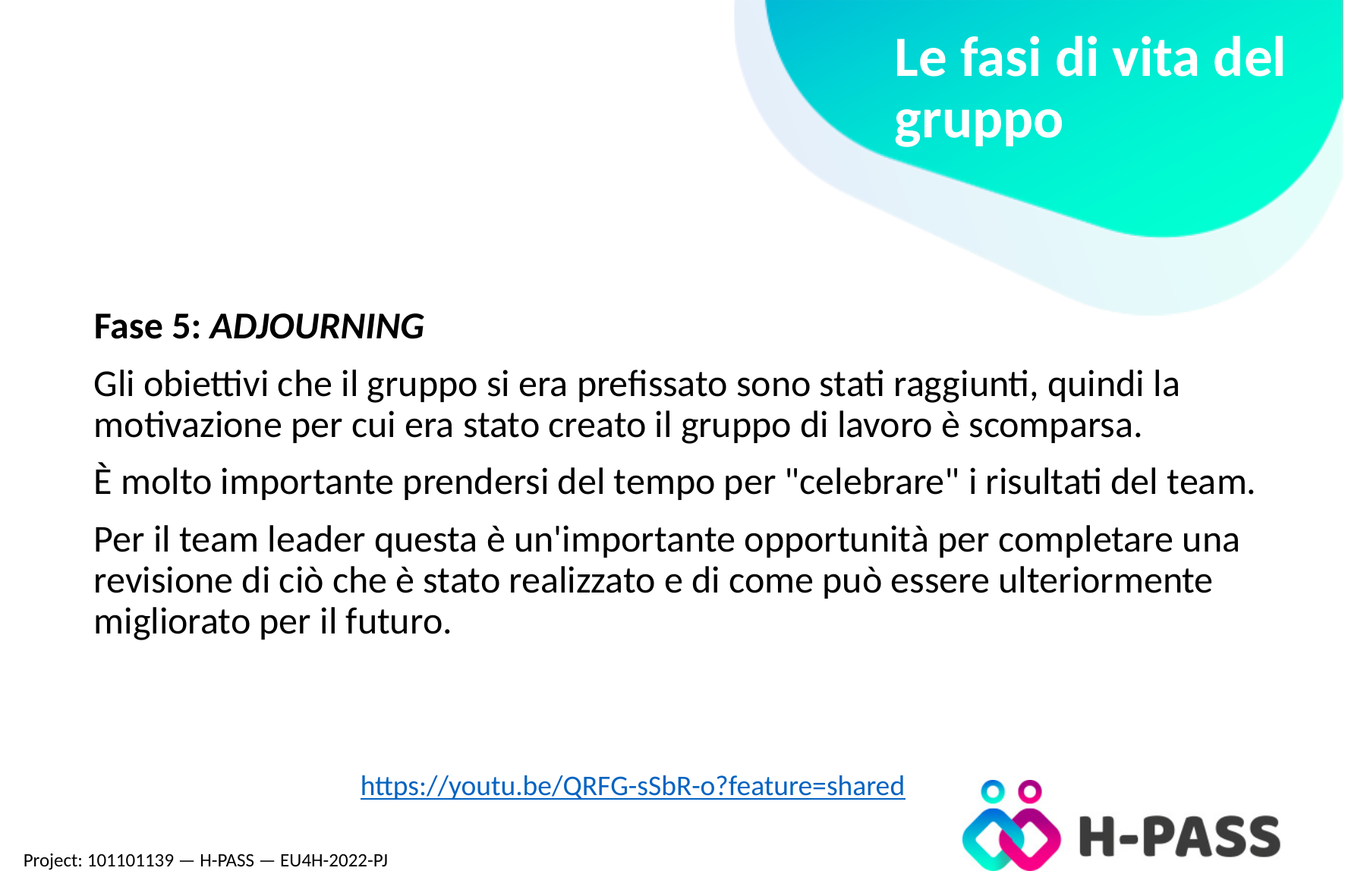

Le fasi di vita del gruppo
Fase 5: ADJOURNING
Gli obiettivi che il gruppo si era prefissato sono stati raggiunti, quindi la motivazione per cui era stato creato il gruppo di lavoro è scomparsa.
È molto importante prendersi del tempo per "celebrare" i risultati del team.
Per il team leader questa è un'importante opportunità per completare una revisione di ciò che è stato realizzato e di come può essere ulteriormente migliorato per il futuro.
https://youtu.be/QRFG-sSbR-o?feature=shared
Project: 101101139 — H-PASS — EU4H-2022-PJ